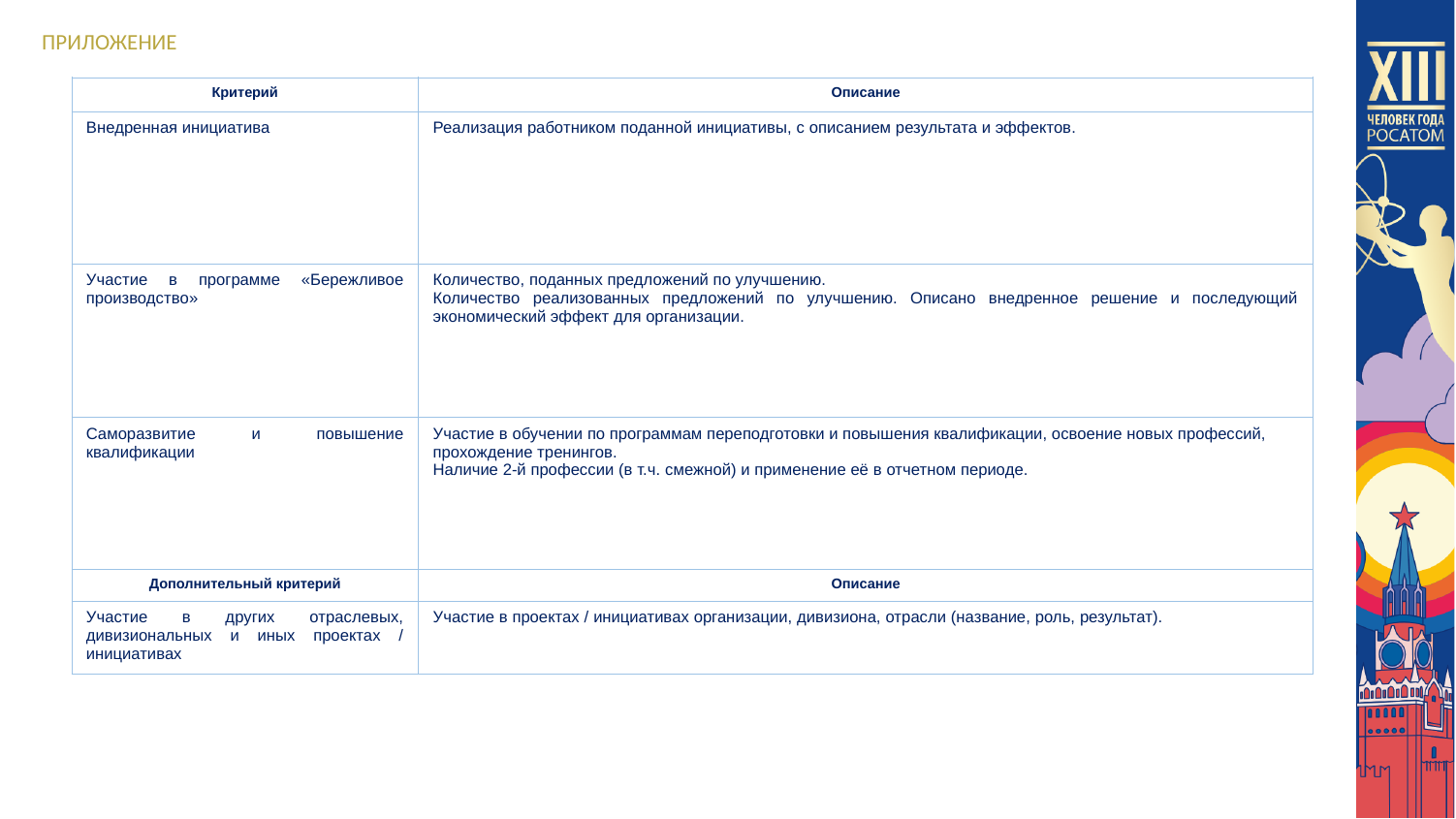

ПРИЛОЖЕНИЕ
| Критерий | Описание |
| --- | --- |
| Внедренная инициатива | Реализация работником поданной инициативы, с описанием результата и эффектов. |
| Участие в программе «Бережливое производство» | Количество, поданных предложений по улучшению. Количество реализованных предложений по улучшению. Описано внедренное решение и последующий экономический эффект для организации. |
| Саморазвитие и повышение квалификации | Участие в обучении по программам переподготовки и повышения квалификации, освоение новых профессий, прохождение тренингов. Наличие 2-й профессии (в т.ч. смежной) и применение её в отчетном периоде. |
| Дополнительный критерий | Описание |
| Участие в других отраслевых, дивизиональных и иных проектах / инициативах | Участие в проектах / инициативах организации, дивизиона, отрасли (название, роль, результат). |